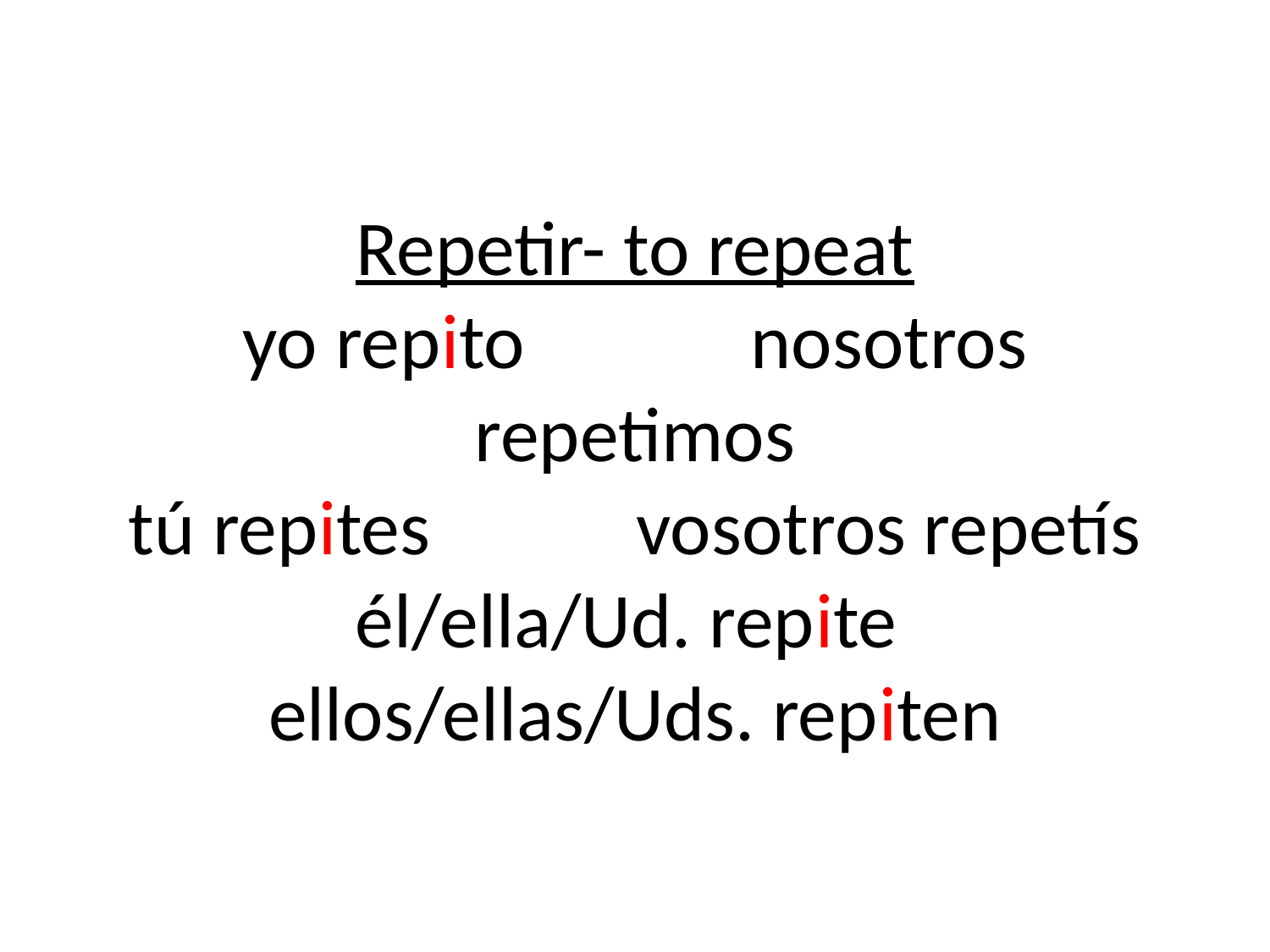

# Repetir- to repeat yo repito		nosotros repetimos tú repites		vosotros repetís él/ella/Ud. repite ellos/ellas/Uds. repiten